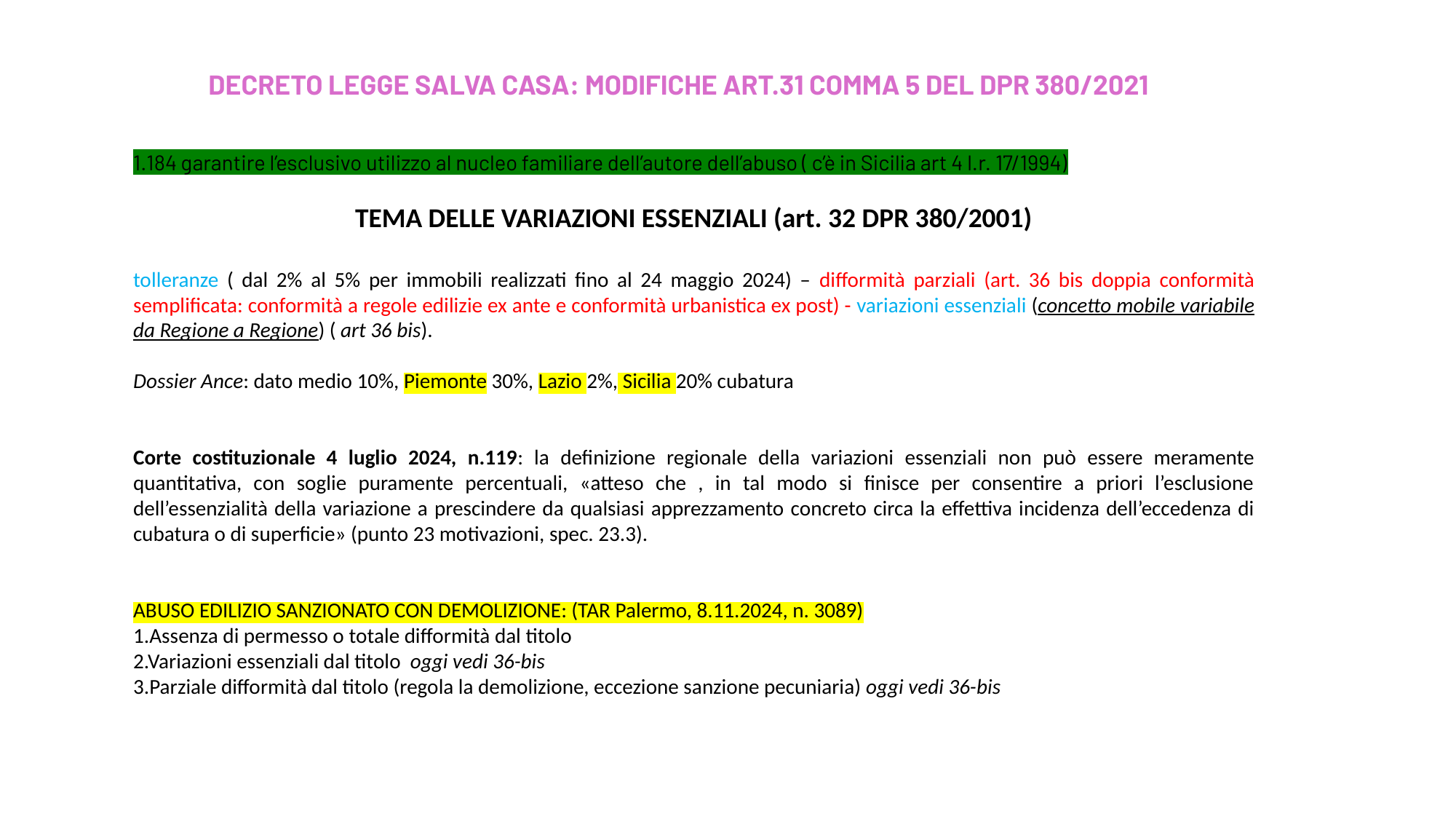

DECRETO LEGGE SALVA CASA: MODIFICHE ART.31 COMMA 5 DEL DPR 380/2021

1.184 garantire l’esclusivo utilizzo al nucleo familiare dell’autore dell’abuso ( c’è in Sicilia art 4 l.r. 17/1994)

TEMA DELLE VARIAZIONI ESSENZIALI (art. 32 DPR 380/2001)

tolleranze ( dal 2% al 5% per immobili realizzati fino al 24 maggio 2024) – difformità parziali (art. 36 bis doppia conformità semplificata: conformità a regole edilizie ex ante e conformità urbanistica ex post) - variazioni essenziali (concetto mobile variabile da Regione a Regione) ( art 36 bis).

Dossier Ance: dato medio 10%, Piemonte 30%, Lazio 2%, Sicilia 20% cubatura

Corte costituzionale 4 luglio 2024, n.119: la definizione regionale della variazioni essenziali non può essere meramente quantitativa, con soglie puramente percentuali, «atteso che , in tal modo si finisce per consentire a priori l’esclusione dell’essenzialità della variazione a prescindere da qualsiasi apprezzamento concreto circa la effettiva incidenza dell’eccedenza di cubatura o di superficie» (punto 23 motivazioni, spec. 23.3).

ABUSO EDILIZIO SANZIONATO CON DEMOLIZIONE: (TAR Palermo, 8.11.2024, n. 3089)
1.Assenza di permesso o totale difformità dal titolo
2.Variazioni essenziali dal titolo  oggi vedi 36-bis
3.Parziale difformità dal titolo (regola la demolizione, eccezione sanzione pecuniaria) oggi vedi 36-bis